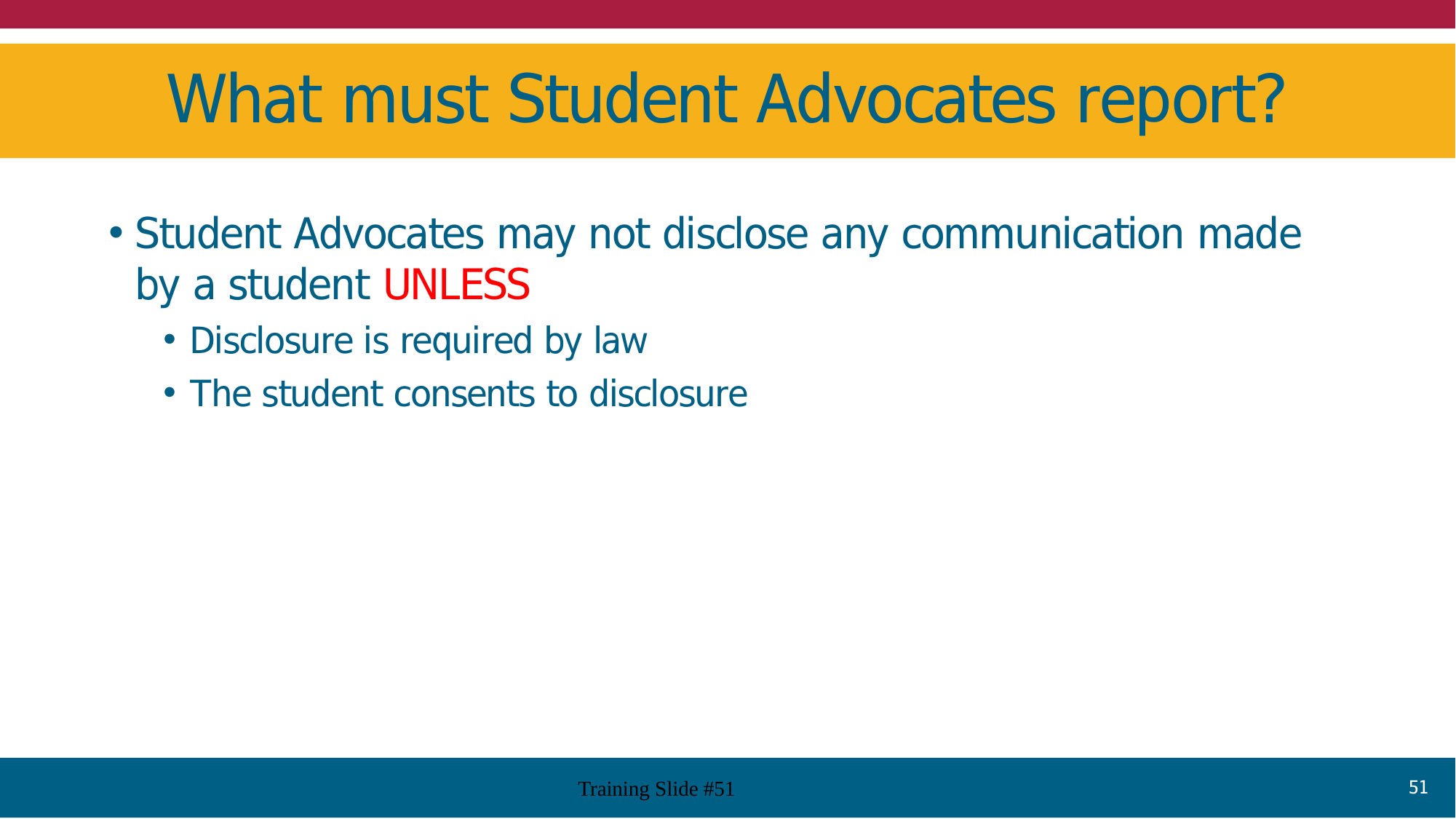

# What must Student Advocates report?
Student Advocates may not disclose any communication made by a student UNLESS
Disclosure is required by law
The student consents to disclosure

51
Training Slide #51